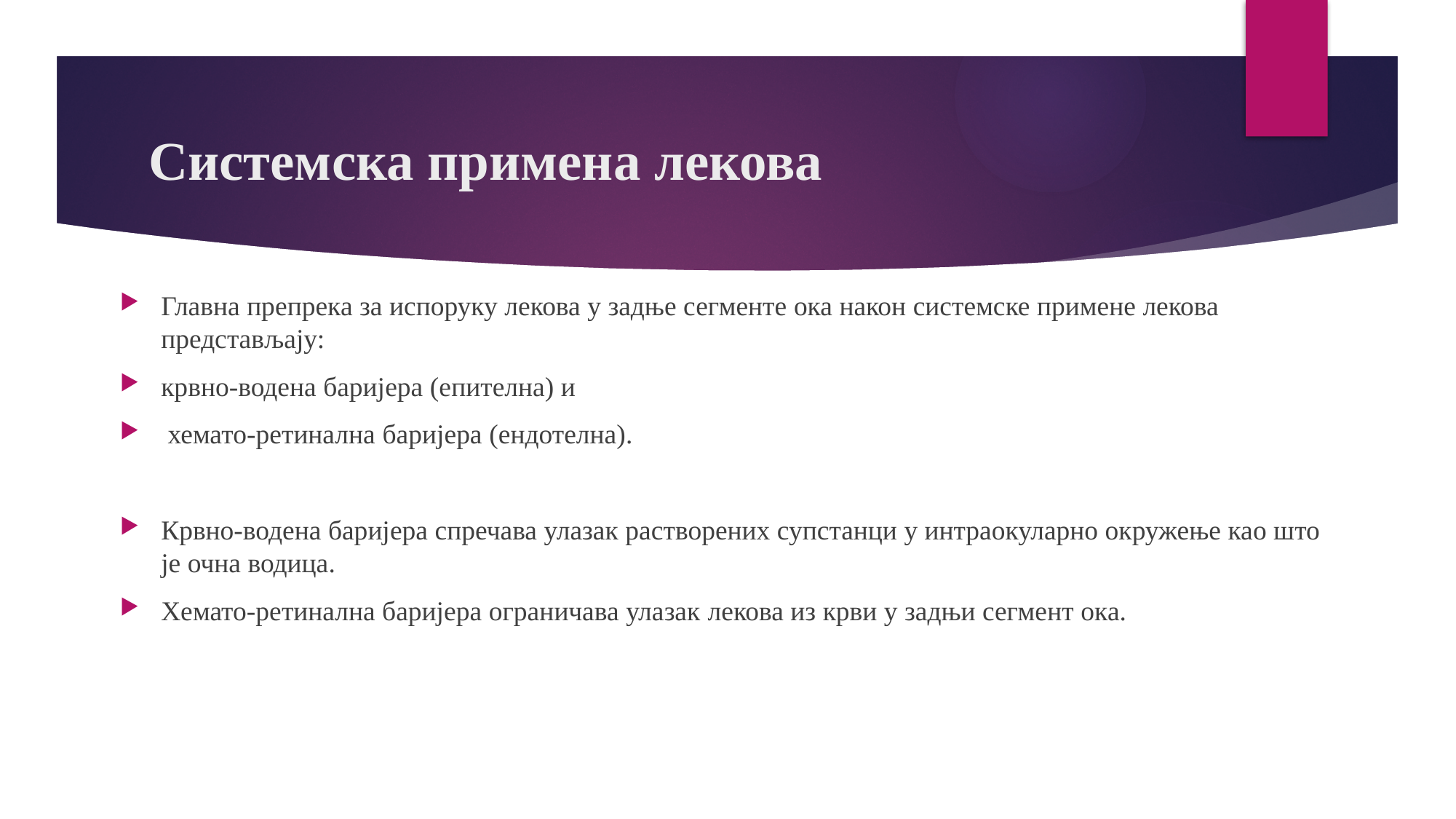

# Системска примена лекова
Главна препрека за испоруку лекова у задње сегменте ока након системске примене лекова представљају:
крвно-водена баријера (eпителна) и
 хемато-ретинална баријера (ендотелна).

Крвно-водена баријера спречава улазак растворених супстанци у интраокуларно окружење као што је очна водица.
Хемато-ретинална баријера ограничава улазак лекова из крви у задњи сегмент ока.